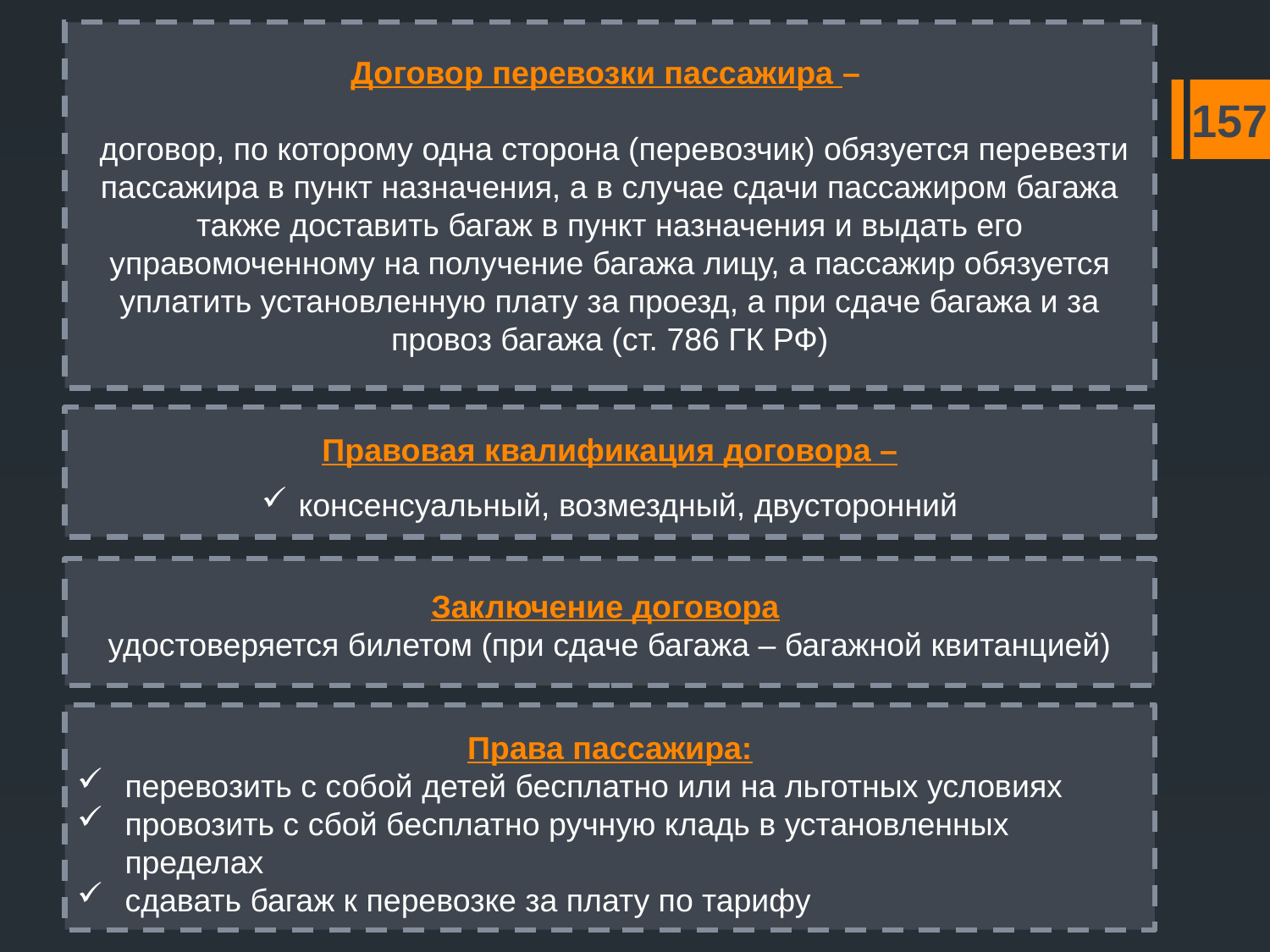

Договор перевозки пассажира –

 договор, по которому одна сторона (перевозчик) обязуется перевезти пассажира в пункт назначения, а в случае сдачи пассажиром багажа также доставить багаж в пункт назначения и выдать его управомоченному на получение багажа лицу, а пассажир обязуется уплатить установленную плату за проезд, а при сдаче багажа и за провоз багажа (ст. 786 ГК РФ)

157

Правовая квалификация договора –

консенсуальный, возмездный, двусторонний

Заключение договора
удостоверяется билетом (при сдаче багажа – багажной квитанцией)

Права пассажира:
перевозить с собой детей бесплатно или на льготных условиях
провозить с сбой бесплатно ручную кладь в установленных пределах
сдавать багаж к перевозке за плату по тарифу